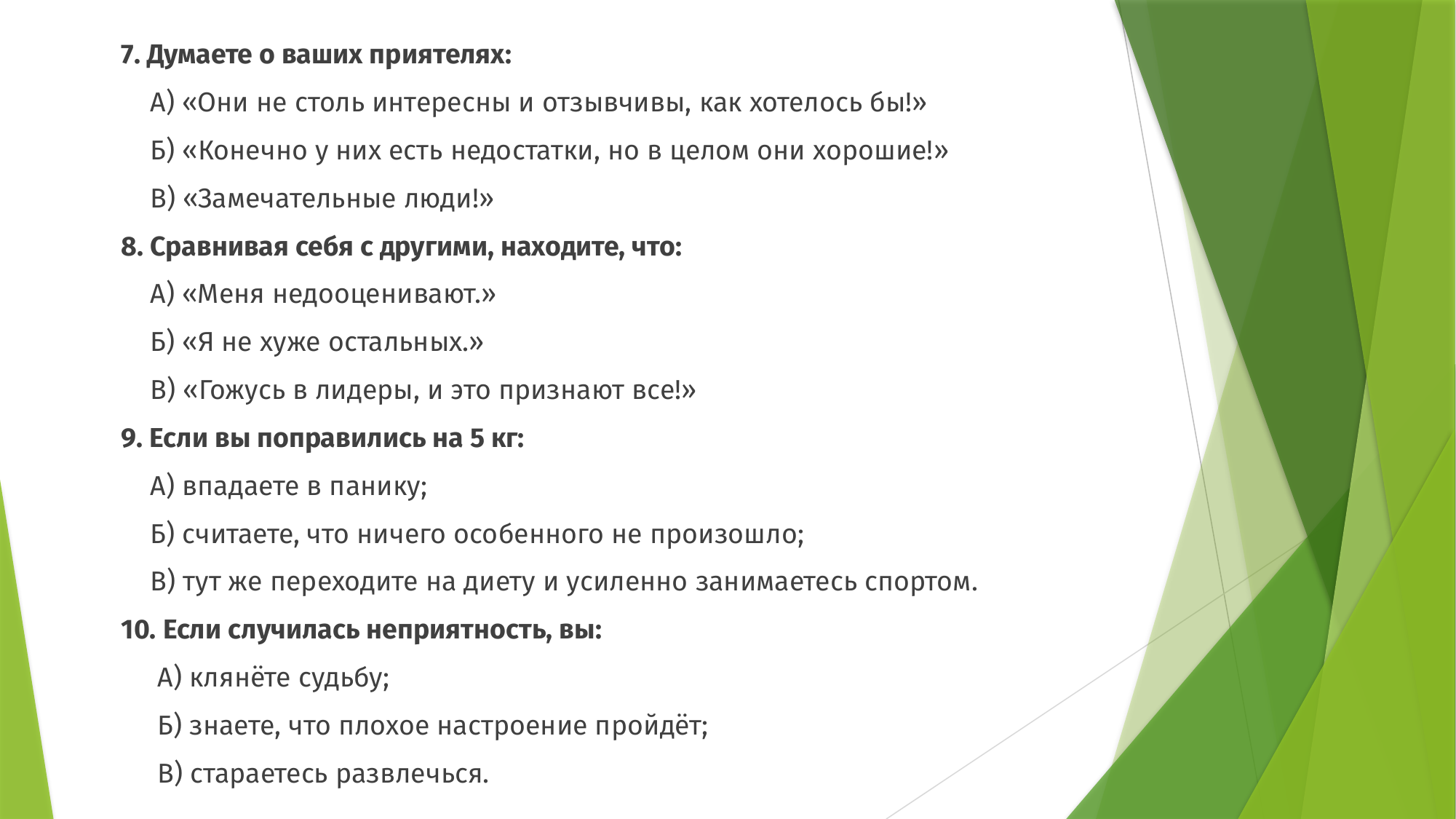

7. Думаете о ваших приятелях:
    А) «Они не столь интересны и отзывчивы, как хотелось бы!»
    Б) «Конечно у них есть недостатки, но в целом они хорошие!»
    В) «Замечательные люди!»
8. Сравнивая себя с другими, находите, что:
    А) «Меня недооценивают.»
    Б) «Я не хуже остальных.»
    В) «Гожусь в лидеры, и это признают все!»
9. Если вы поправились на 5 кг:
    А) впадаете в панику;
    Б) считаете, что ничего особенного не произошло;
    В) тут же переходите на диету и усиленно занимаетесь спортом.
10. Если случилась неприятность, вы:
     А) клянёте судьбу;
     Б) знаете, что плохое настроение пройдёт;
     В) стараетесь развлечься.